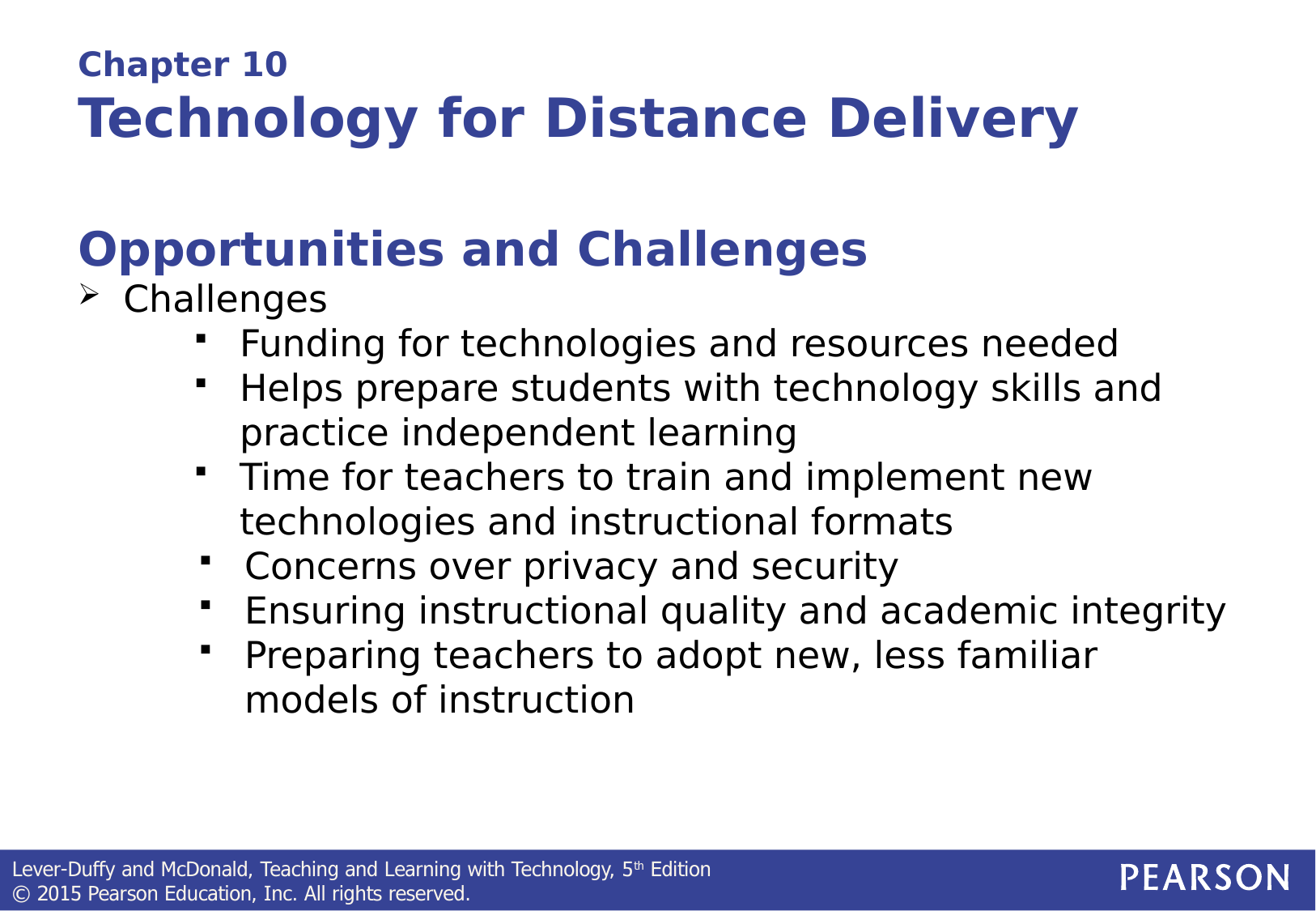

# Chapter 10 Technology for Distance Delivery
Opportunities and Challenges
Challenges
Funding for technologies and resources needed
Helps prepare students with technology skills and practice independent learning
Time for teachers to train and implement new technologies and instructional formats
Concerns over privacy and security
Ensuring instructional quality and academic integrity
Preparing teachers to adopt new, less familiar models of instruction